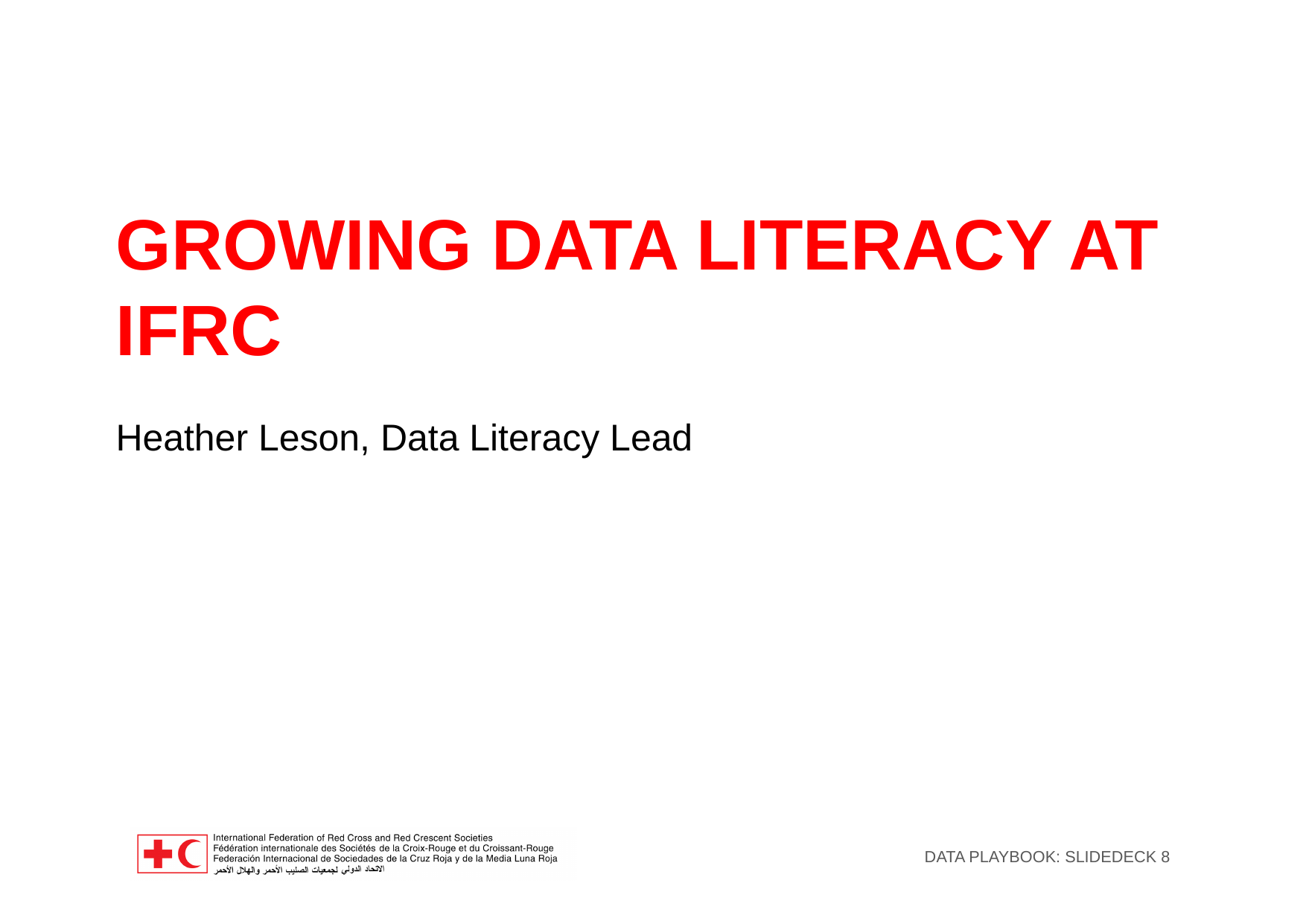

# Growing Data Literacy At IFRC
Heather Leson, Data Literacy Lead